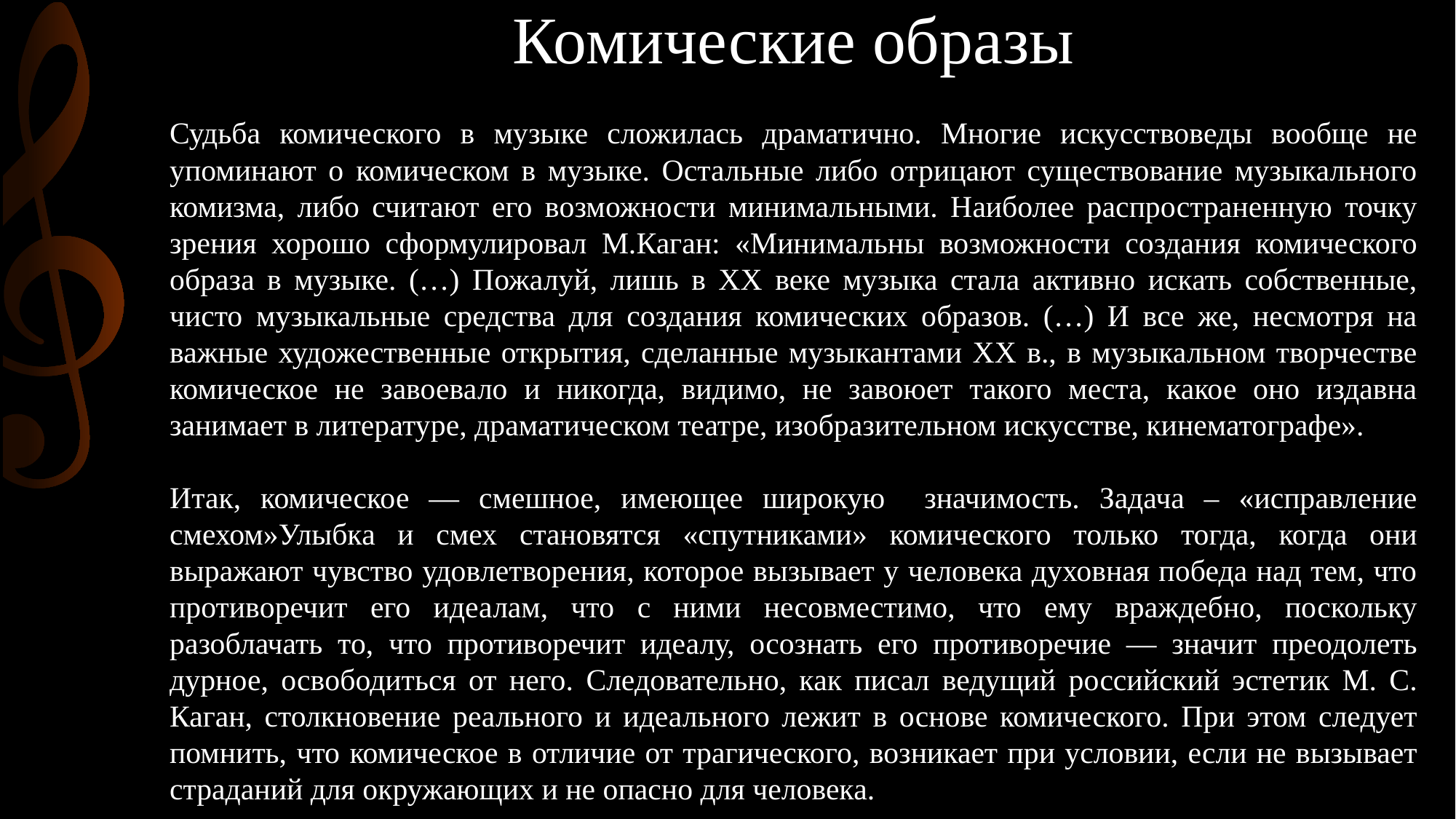

Комические образы

Судьба комического в музыке сложилась драматично. Многие искусствоведы вообще не упоминают о комическом в музыке. Остальные либо отрицают существование музыкального комизма, либо считают его возможности минимальными. Наиболее распространенную точку зрения хорошо сформулировал М.Каган: «Минимальны возможности создания комического образа в музыке. (…) Пожалуй, лишь в XX веке музыка стала активно искать собственные, чисто музыкальные средства для создания комических образов. (…) И все же, несмотря на важные художественные открытия, сделанные музыкантами XX в., в музыкальном творчестве комическое не завоевало и никогда, видимо, не завоюет такого места, какое оно издавна занимает в литературе, драматическом театре, изобразительном искусстве, кинематографе».

Итак, комическое — смешное, имеющее широкую  значимость. Задача – «исправление смехом»Улыбка и смех становятся «спутниками» комического только тогда, когда они выражают чувство удовлетворения, которое вызывает у человека духовная победа над тем, что противоречит его идеалам, что с ними несовместимо, что ему враждебно, поскольку разоблачать то, что противоречит идеалу, осознать его противоречие — значит преодолеть дурное, освободиться от него. Следовательно, как писал ведущий российский эстетик М. С. Каган, столкновение реального и идеального лежит в основе комического. При этом следует помнить, что комическое в отличие от трагического, возникает при условии, если не вызывает страданий для окружающих и не опасно для человека.